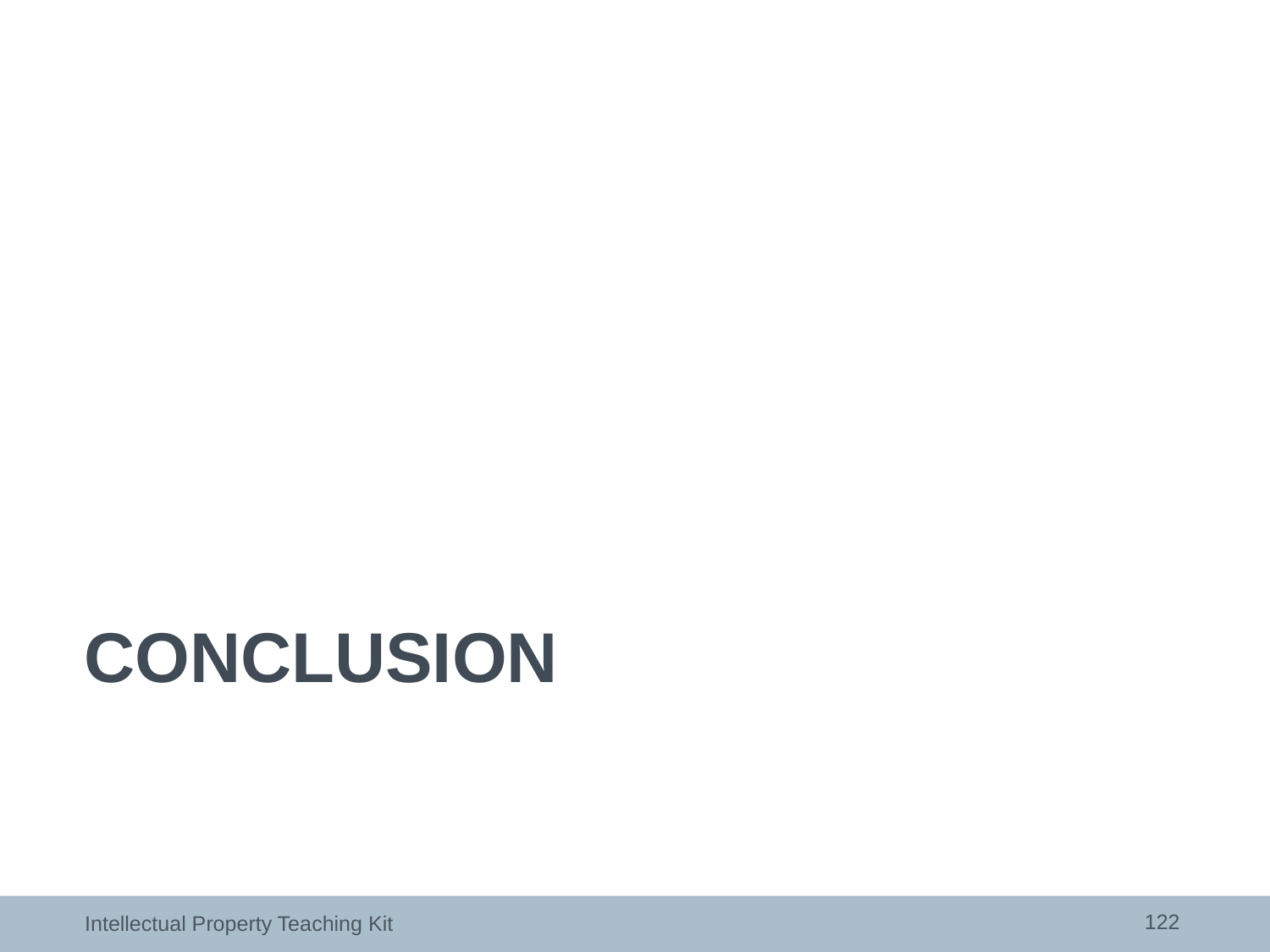

# conclusion
122
Intellectual Property Teaching Kit